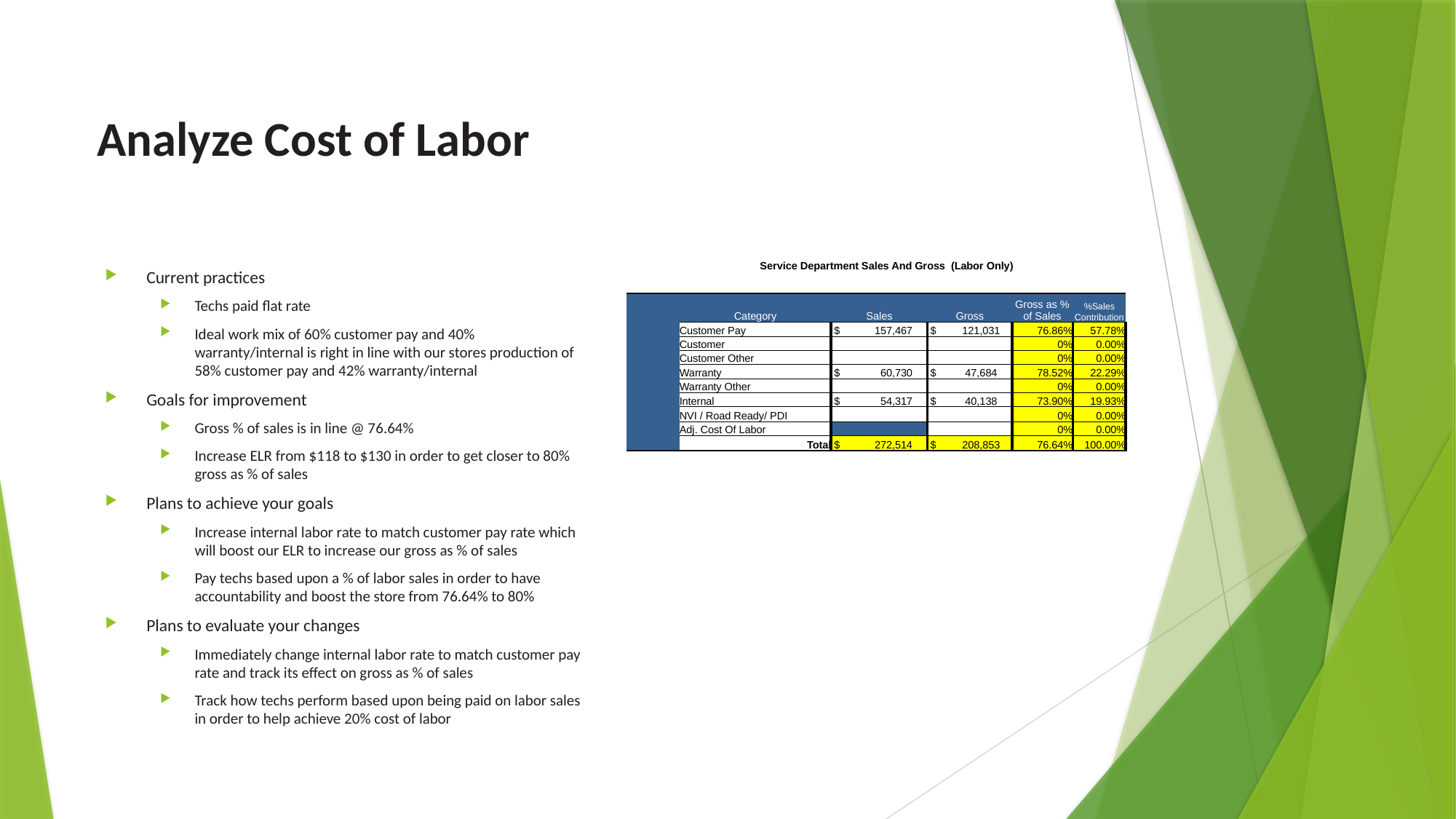

# Analyze Cost of Labor

Current practices
Techs paid flat rate
Ideal work mix of 60% customer pay and 40% warranty/internal is right in line with our stores production of 58% customer pay and 42% warranty/internal
Goals for improvement
Gross % of sales is in line @ 76.64%
Increase ELR from $118 to $130 in order to get closer to 80% gross as % of sales
Plans to achieve your goals
Increase internal labor rate to match customer pay rate which will boost our ELR to increase our gross as % of sales
Pay techs based upon a % of labor sales in order to have accountability and boost the store from 76.64% to 80%
Plans to evaluate your changes
Immediately change internal labor rate to match customer pay rate and track its effect on gross as % of sales
Track how techs perform based upon being paid on labor sales in order to help achieve 20% cost of labor

|  | Service Department Sales And Gross (Labor Only) |  |  |  |  |
| --- | --- | --- | --- | --- | --- |
|  |  |  |  |  |  |
|  | Category | Sales | Gross | Gross as % of Sales | %Sales Contribution |
|  | Customer Pay | $ 157,467 | $ 121,031 | 76.86% | 57.78% |
|  | Customer |  |  | 0% | 0.00% |
|  | Customer Other |  |  | 0% | 0.00% |
|  | Warranty | $ 60,730 | $ 47,684 | 78.52% | 22.29% |
|  | Warranty Other |  |  | 0% | 0.00% |
|  | Internal | $ 54,317 | $ 40,138 | 73.90% | 19.93% |
|  | NVI / Road Ready/ PDI |  |  | 0% | 0.00% |
|  | Adj. Cost Of Labor |  |  | 0% | 0.00% |
|  | Total | $ 272,514 | $ 208,853 | 76.64% | 100.00% |